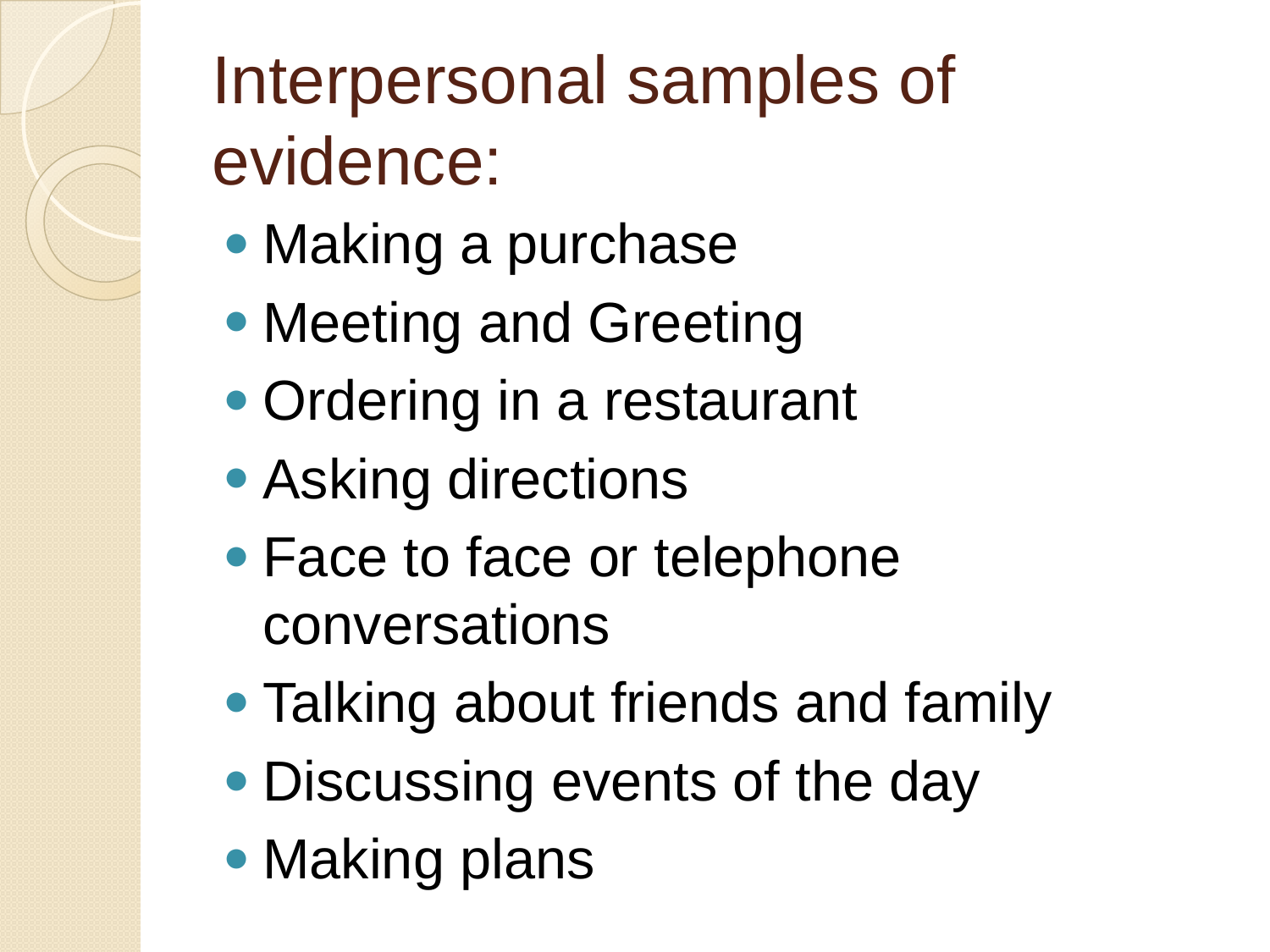

# Interpersonal samples of evidence:
Making a purchase
Meeting and Greeting
Ordering in a restaurant
Asking directions
Face to face or telephone conversations
Talking about friends and family
Discussing events of the day
Making plans